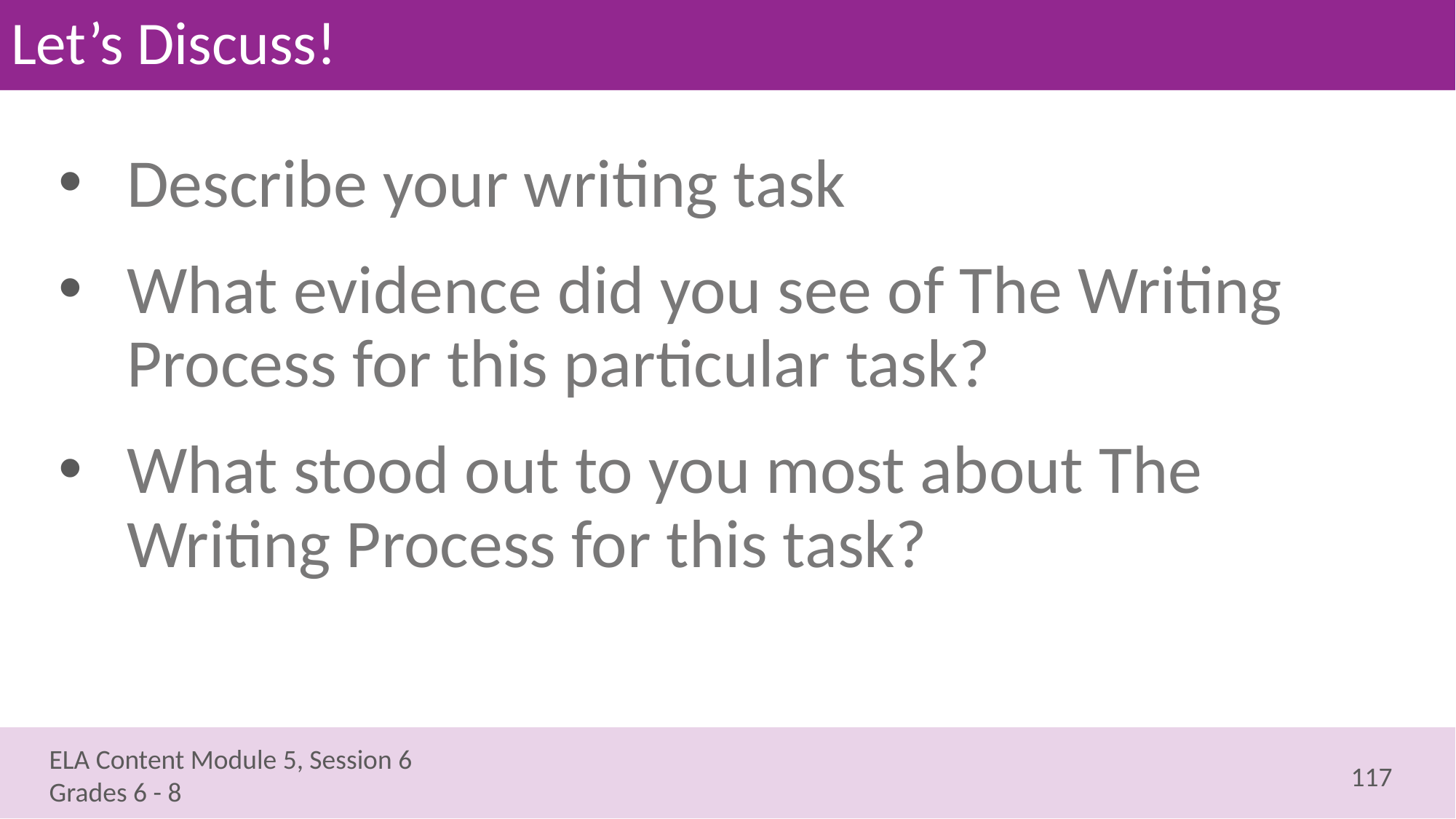

# Let’s Discuss!
Describe your writing task

What evidence did you see of The Writing Process for this particular task?

What stood out to you most about The Writing Process for this task?
117